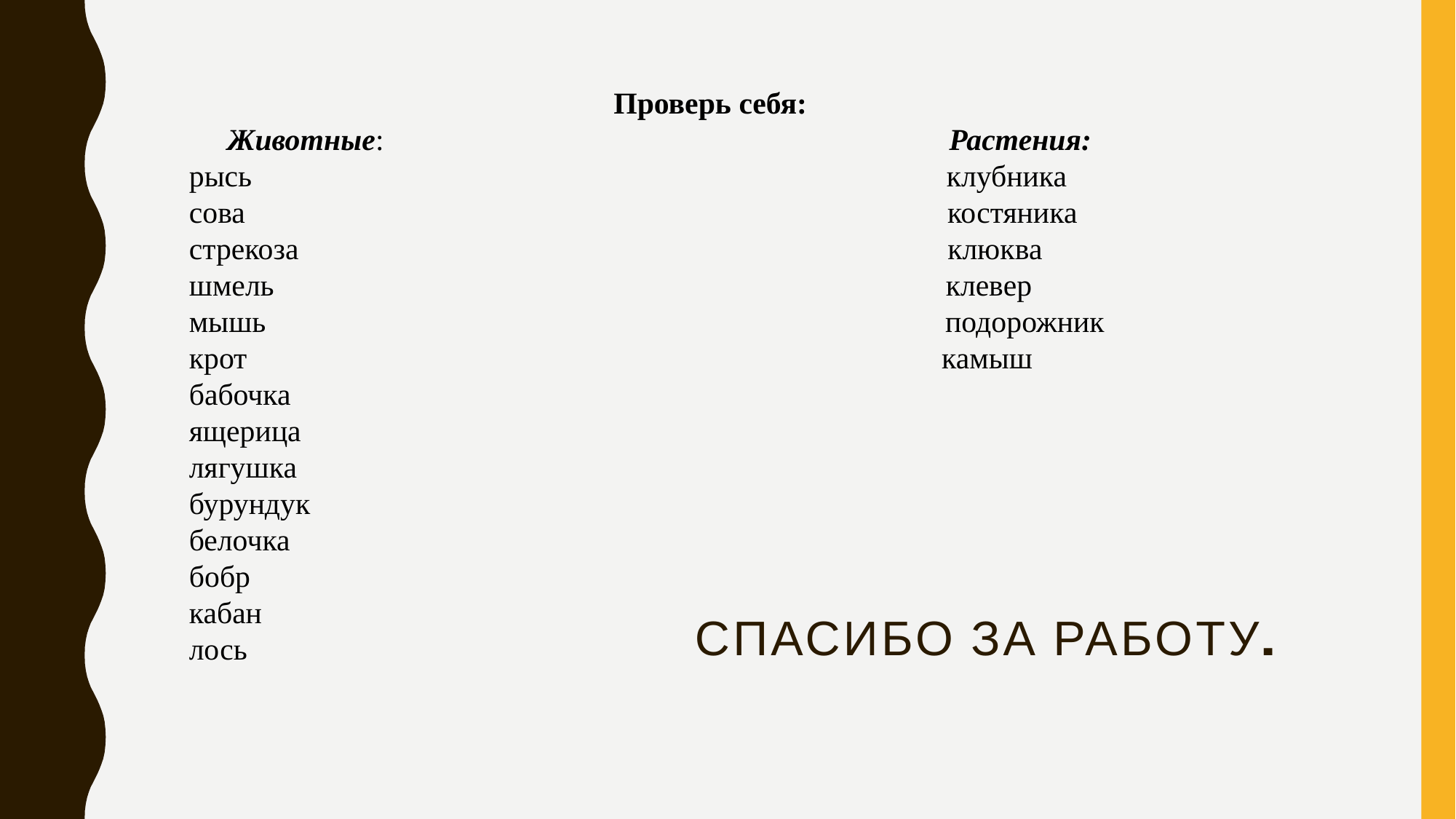

Проверь себя:
     Животные:                                                                          Растения:
рысь                                                                                           клубника
сова                                                                                            костяника
стрекоза                                                                                     клюква
шмель                                                                                        клевер
мышь                                                                                         подорожник
крот                                                                                           камыш
бабочка
ящерица
лягушка
бурундук
белочка
бобр
кабан
лось

# Спасибо за работу.